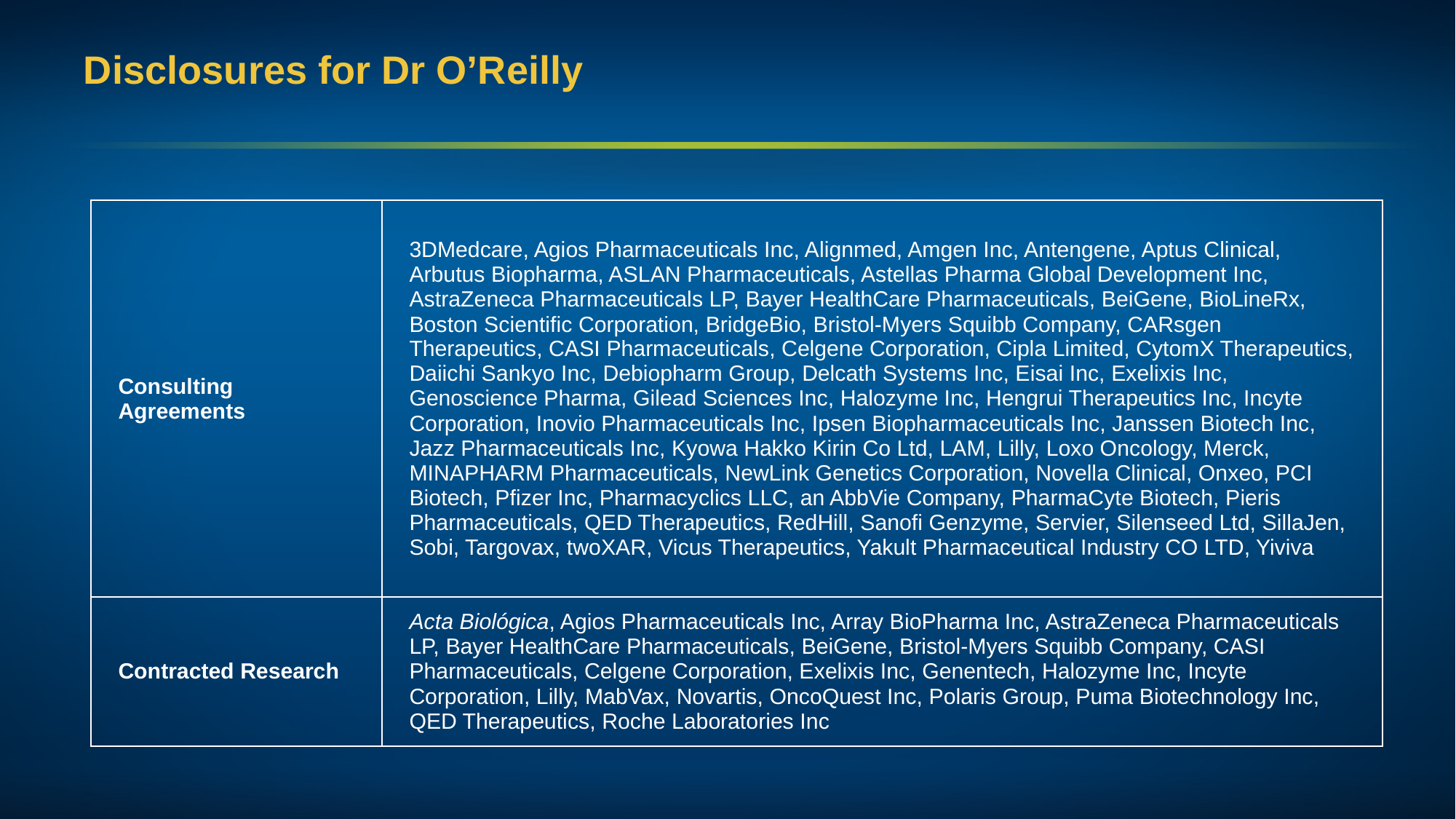

# Disclosures for Dr O’Reilly
| Consulting Agreements | 3DMedcare, Agios Pharmaceuticals Inc, Alignmed, Amgen Inc, Antengene, Aptus Clinical, Arbutus Biopharma, ASLAN Pharmaceuticals, Astellas Pharma Global Development Inc, AstraZeneca Pharmaceuticals LP, Bayer HealthCare Pharmaceuticals, BeiGene, BioLineRx, Boston Scientific Corporation, BridgeBio, Bristol-Myers Squibb Company, CARsgen Therapeutics, CASI Pharmaceuticals, Celgene Corporation, Cipla Limited, CytomX Therapeutics, Daiichi Sankyo Inc, Debiopharm Group, Delcath Systems Inc, Eisai Inc, Exelixis Inc, Genoscience Pharma, Gilead Sciences Inc, Halozyme Inc, Hengrui Therapeutics Inc, Incyte Corporation, Inovio Pharmaceuticals Inc, Ipsen Biopharmaceuticals Inc, Janssen Biotech Inc, Jazz Pharmaceuticals Inc, Kyowa Hakko Kirin Co Ltd, LAM, Lilly, Loxo Oncology, Merck, MINAPHARM Pharmaceuticals, NewLink Genetics Corporation, Novella Clinical, Onxeo, PCI Biotech, Pfizer Inc, Pharmacyclics LLC, an AbbVie Company, PharmaCyte Biotech, Pieris Pharmaceuticals, QED Therapeutics, RedHill, Sanofi Genzyme, Servier, Silenseed Ltd, SillaJen, Sobi, Targovax, twoXAR, Vicus Therapeutics, Yakult Pharmaceutical Industry CO LTD, Yiviva |
| --- | --- |
| Contracted Research | Acta Biológica, Agios Pharmaceuticals Inc, Array BioPharma Inc, AstraZeneca Pharmaceuticals LP, Bayer HealthCare Pharmaceuticals, BeiGene, Bristol-Myers Squibb Company, CASI Pharmaceuticals, Celgene Corporation, Exelixis Inc, Genentech, Halozyme Inc, Incyte Corporation, Lilly, MabVax, Novartis, OncoQuest Inc, Polaris Group, Puma Biotechnology Inc, QED Therapeutics, Roche Laboratories Inc |